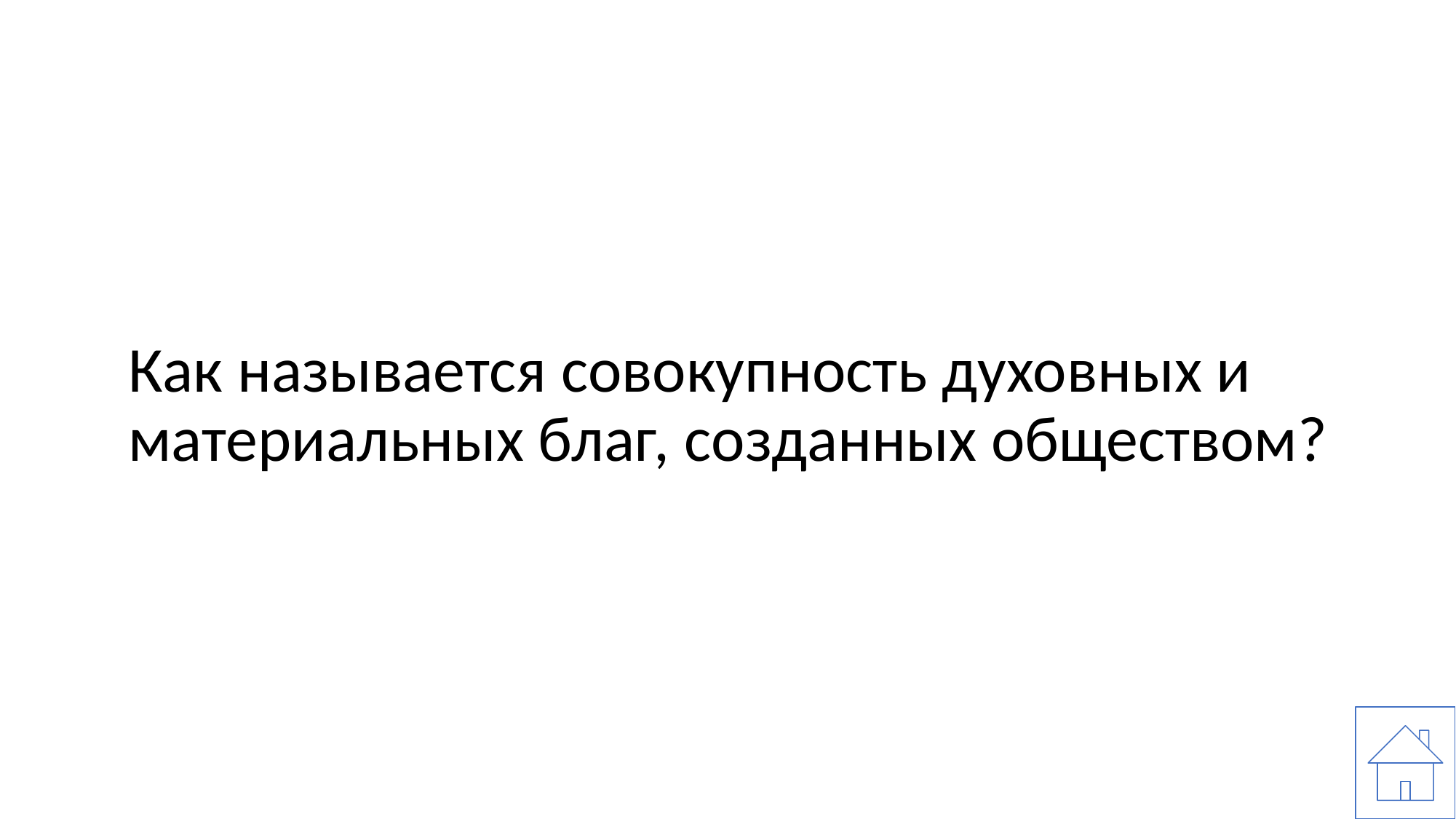

# Как называется совокупность духовных и материальных благ, созданных обществом?